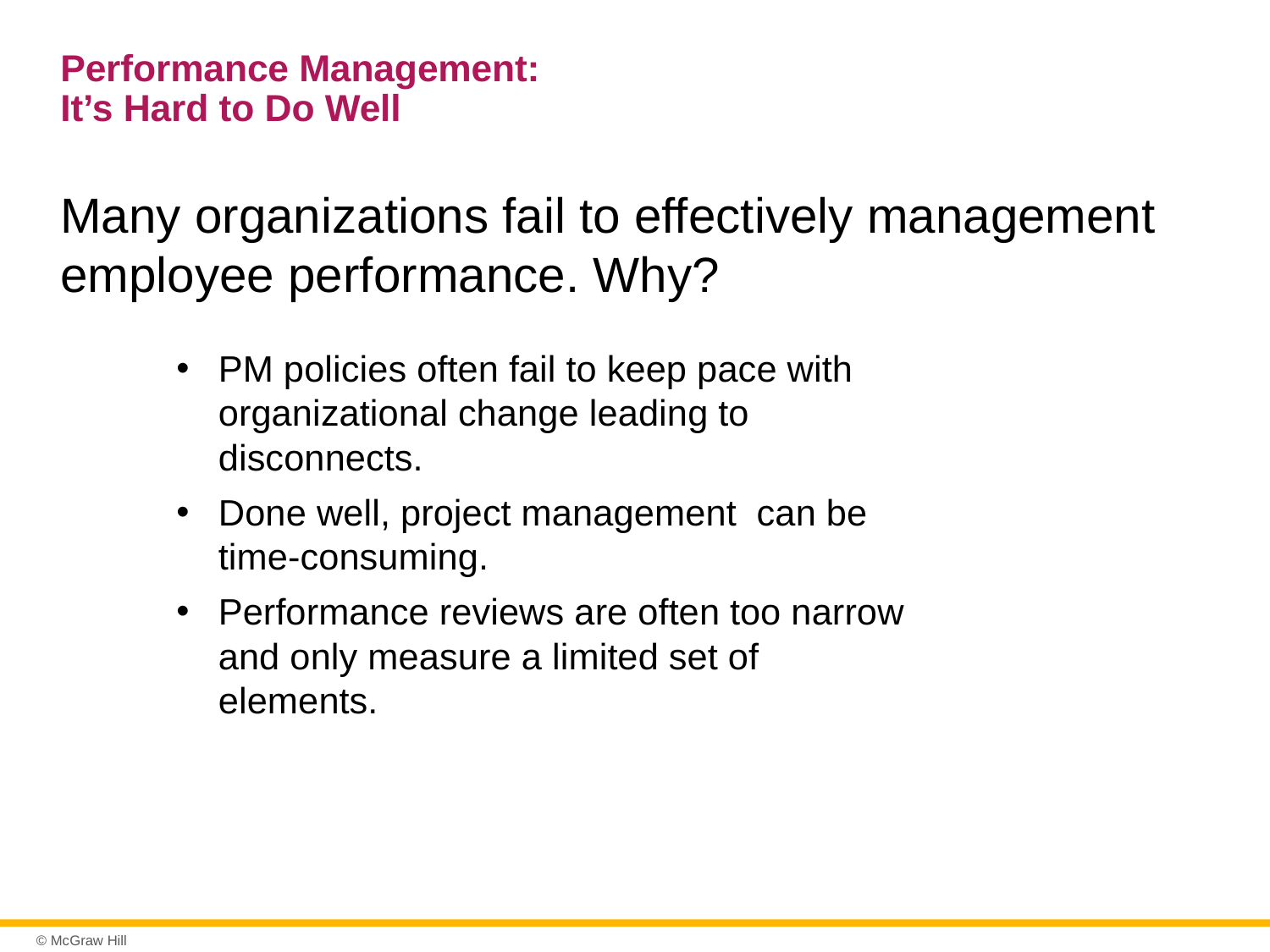

# Performance Management: It’s Hard to Do Well
Many organizations fail to effectively management employee performance. Why?

PM policies often fail to keep pace with organizational change leading to disconnects.
Done well, project management  can be time-consuming.
Performance reviews are often too narrow and only measure a limited set of elements.